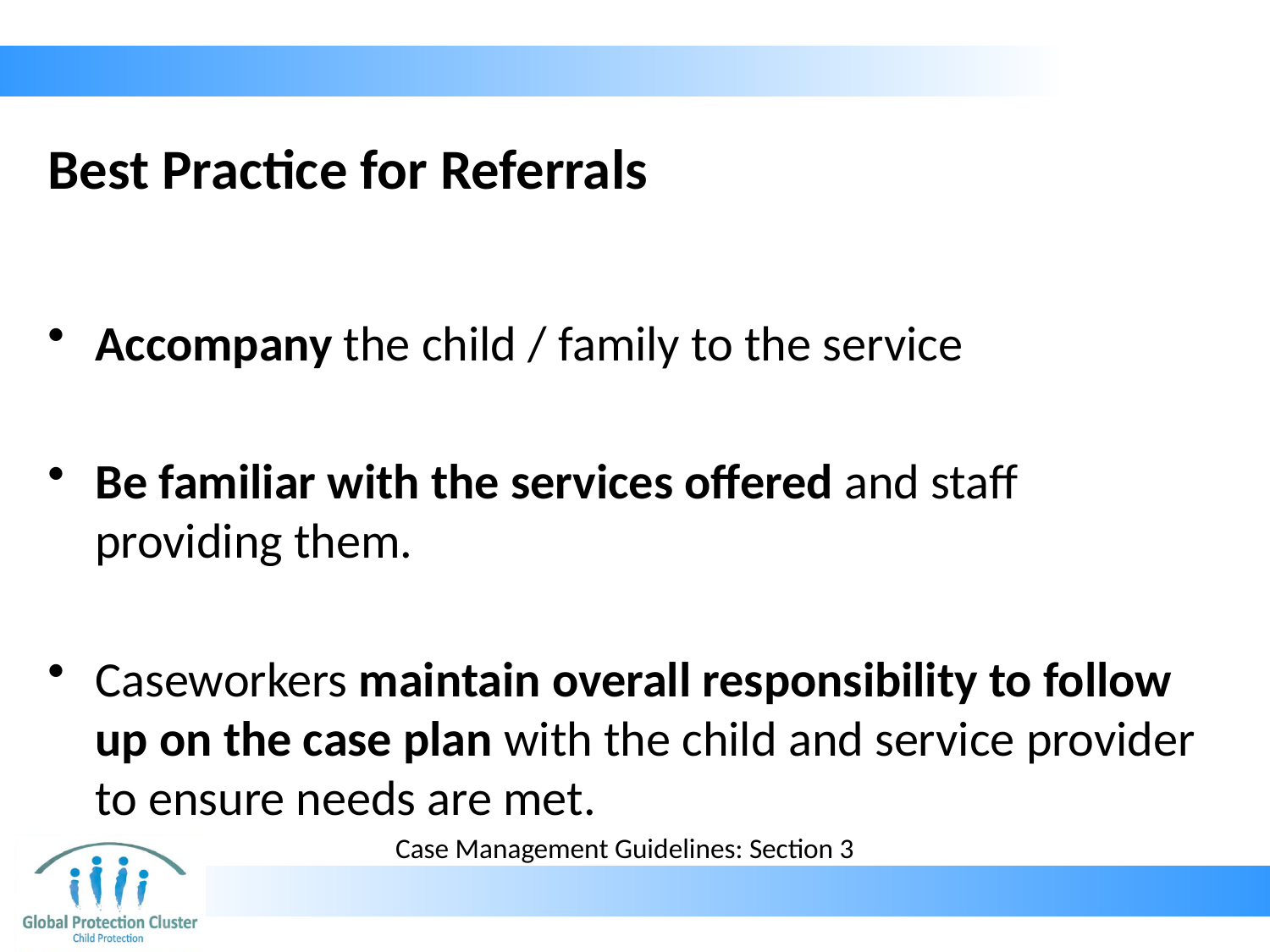

# Best Practice for Referrals

Accompany the child / family to the service

Be familiar with the services offered and staff providing them.

Caseworkers maintain overall responsibility to follow up on the case plan with the child and service provider to ensure needs are met.
Case Management Guidelines: Section 3